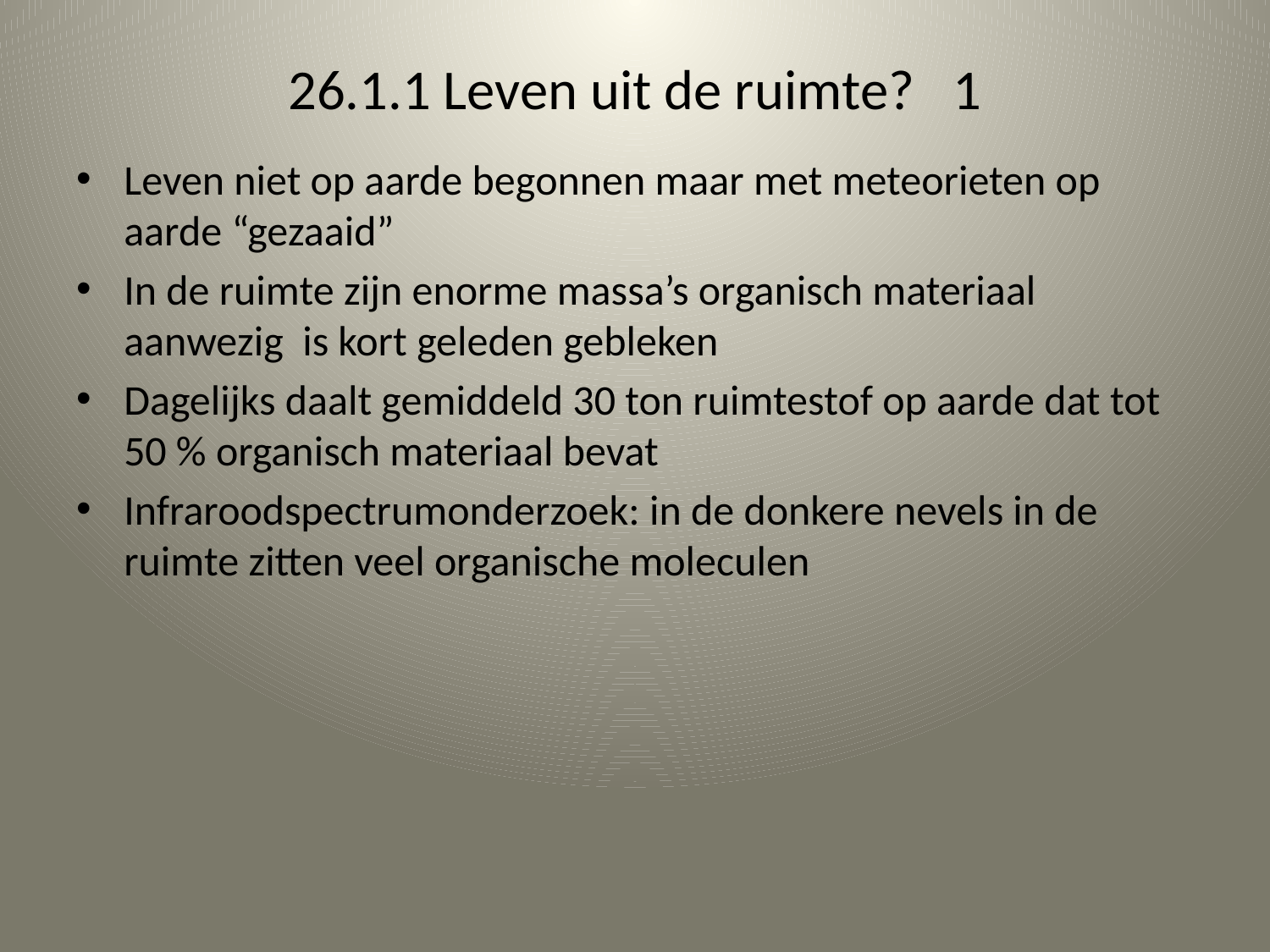

# 26.1.1 Leven uit de ruimte?   1
Leven niet op aarde begonnen maar met meteorieten op aarde “gezaaid”
In de ruimte zijn enorme massa’s organisch materiaal aanwezig  is kort geleden gebleken
Dagelijks daalt gemiddeld 30 ton ruimtestof op aarde dat tot 50 % organisch materiaal bevat
Infraroodspectrumonderzoek: in de donkere nevels in de ruimte zitten veel organische moleculen